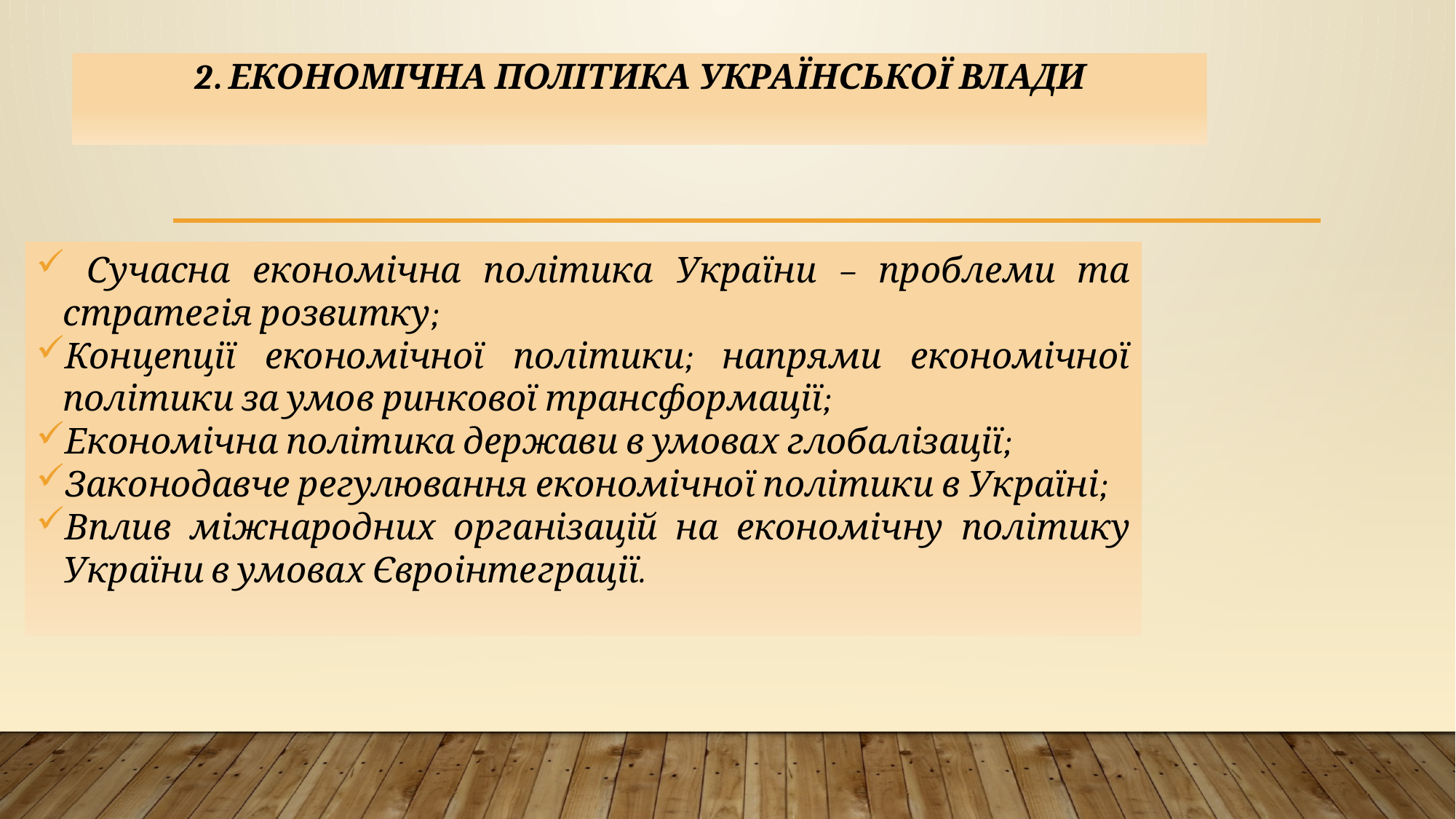

# 2. ЕКОНОМІЧНА ПОЛІТИКА УКРАЇНСЬКОЇ ВЛАДИ
 Сучасна економічна політика України – проблеми та стратегія розвитку;
Концепції економічної політики; напрями економічної політики за умов ринкової трансформації;
Економічна політика держави в умовах глобалізації;
Законодавче регулювання економічної політики в Україні;
Вплив міжнародних організацій на економічну політику України в умовах Євроінтеграції.